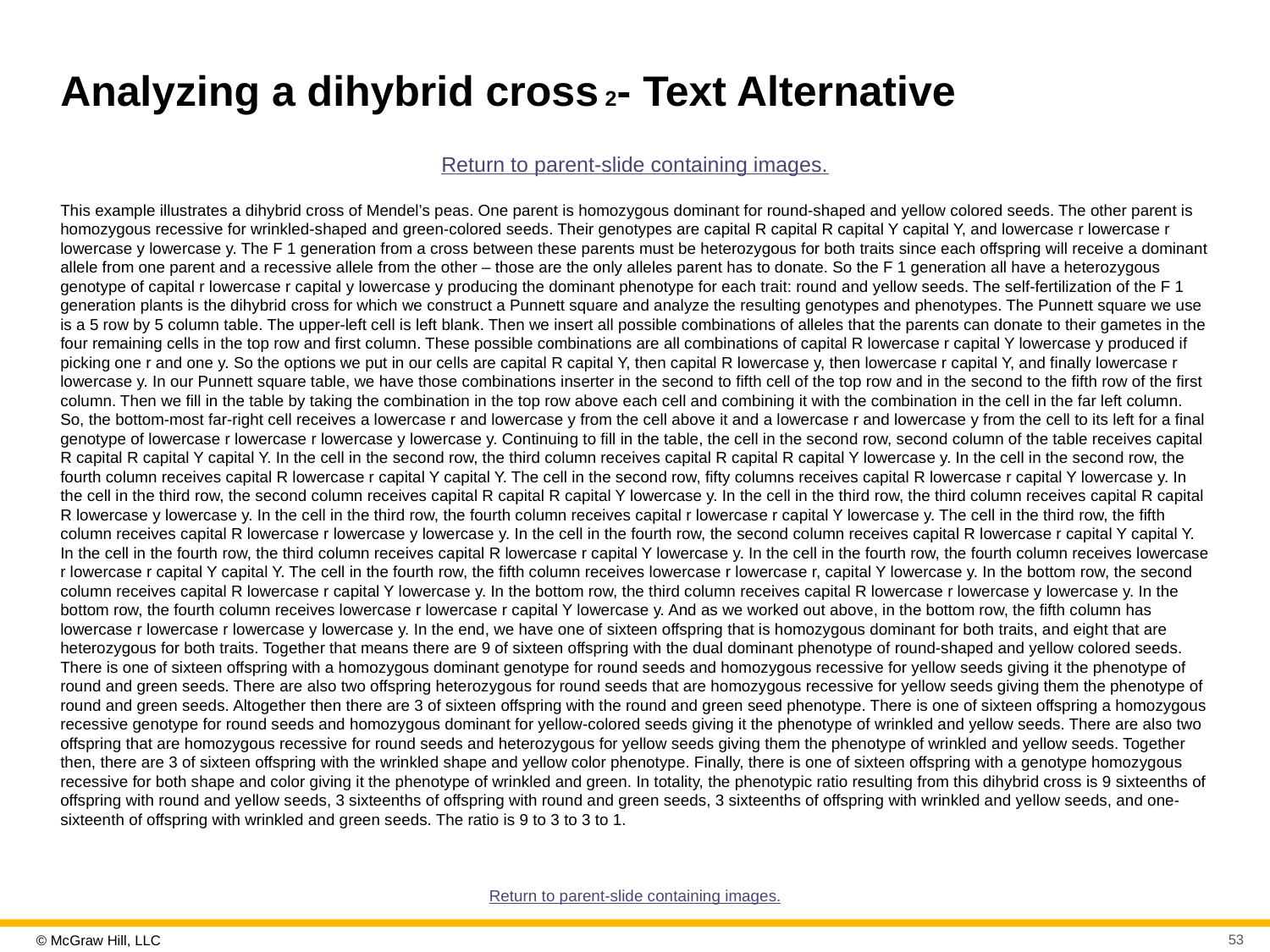

# Analyzing a dihybrid cross 2- Text Alternative
Return to parent-slide containing images.
This example illustrates a dihybrid cross of Mendel’s peas. One parent is homozygous dominant for round-shaped and yellow colored seeds. The other parent is homozygous recessive for wrinkled-shaped and green-colored seeds. Their genotypes are capital R capital R capital Y capital Y, and lowercase r lowercase r lowercase y lowercase y. The F 1 generation from a cross between these parents must be heterozygous for both traits since each offspring will receive a dominant allele from one parent and a recessive allele from the other – those are the only alleles parent has to donate. So the F 1 generation all have a heterozygous genotype of capital r lowercase r capital y lowercase y producing the dominant phenotype for each trait: round and yellow seeds. The self-fertilization of the F 1 generation plants is the dihybrid cross for which we construct a Punnett square and analyze the resulting genotypes and phenotypes. The Punnett square we use is a 5 row by 5 column table. The upper-left cell is left blank. Then we insert all possible combinations of alleles that the parents can donate to their gametes in the four remaining cells in the top row and first column. These possible combinations are all combinations of capital R lowercase r capital Y lowercase y produced if picking one r and one y. So the options we put in our cells are capital R capital Y, then capital R lowercase y, then lowercase r capital Y, and finally lowercase r lowercase y. In our Punnett square table, we have those combinations inserter in the second to fifth cell of the top row and in the second to the fifth row of the first column. Then we fill in the table by taking the combination in the top row above each cell and combining it with the combination in the cell in the far left column. So, the bottom-most far-right cell receives a lowercase r and lowercase y from the cell above it and a lowercase r and lowercase y from the cell to its left for a final genotype of lowercase r lowercase r lowercase y lowercase y. Continuing to fill in the table, the cell in the second row, second column of the table receives capital R capital R capital Y capital Y. In the cell in the second row, the third column receives capital R capital R capital Y lowercase y. In the cell in the second row, the fourth column receives capital R lowercase r capital Y capital Y. The cell in the second row, fifty columns receives capital R lowercase r capital Y lowercase y. In the cell in the third row, the second column receives capital R capital R capital Y lowercase y. In the cell in the third row, the third column receives capital R capital R lowercase y lowercase y. In the cell in the third row, the fourth column receives capital r lowercase r capital Y lowercase y. The cell in the third row, the fifth column receives capital R lowercase r lowercase y lowercase y. In the cell in the fourth row, the second column receives capital R lowercase r capital Y capital Y. In the cell in the fourth row, the third column receives capital R lowercase r capital Y lowercase y. In the cell in the fourth row, the fourth column receives lowercase r lowercase r capital Y capital Y. The cell in the fourth row, the fifth column receives lowercase r lowercase r, capital Y lowercase y. In the bottom row, the second column receives capital R lowercase r capital Y lowercase y. In the bottom row, the third column receives capital R lowercase r lowercase y lowercase y. In the bottom row, the fourth column receives lowercase r lowercase r capital Y lowercase y. And as we worked out above, in the bottom row, the fifth column has lowercase r lowercase r lowercase y lowercase y. In the end, we have one of sixteen offspring that is homozygous dominant for both traits, and eight that are heterozygous for both traits. Together that means there are 9 of sixteen offspring with the dual dominant phenotype of round-shaped and yellow colored seeds. There is one of sixteen offspring with a homozygous dominant genotype for round seeds and homozygous recessive for yellow seeds giving it the phenotype of round and green seeds. There are also two offspring heterozygous for round seeds that are homozygous recessive for yellow seeds giving them the phenotype of round and green seeds. Altogether then there are 3 of sixteen offspring with the round and green seed phenotype. There is one of sixteen offspring a homozygous recessive genotype for round seeds and homozygous dominant for yellow-colored seeds giving it the phenotype of wrinkled and yellow seeds. There are also two offspring that are homozygous recessive for round seeds and heterozygous for yellow seeds giving them the phenotype of wrinkled and yellow seeds. Together then, there are 3 of sixteen offspring with the wrinkled shape and yellow color phenotype. Finally, there is one of sixteen offspring with a genotype homozygous recessive for both shape and color giving it the phenotype of wrinkled and green. In totality, the phenotypic ratio resulting from this dihybrid cross is 9 sixteenths of offspring with round and yellow seeds, 3 sixteenths of offspring with round and green seeds, 3 sixteenths of offspring with wrinkled and yellow seeds, and one-sixteenth of offspring with wrinkled and green seeds. The ratio is 9 to 3 to 3 to 1.
Return to parent-slide containing images.
53